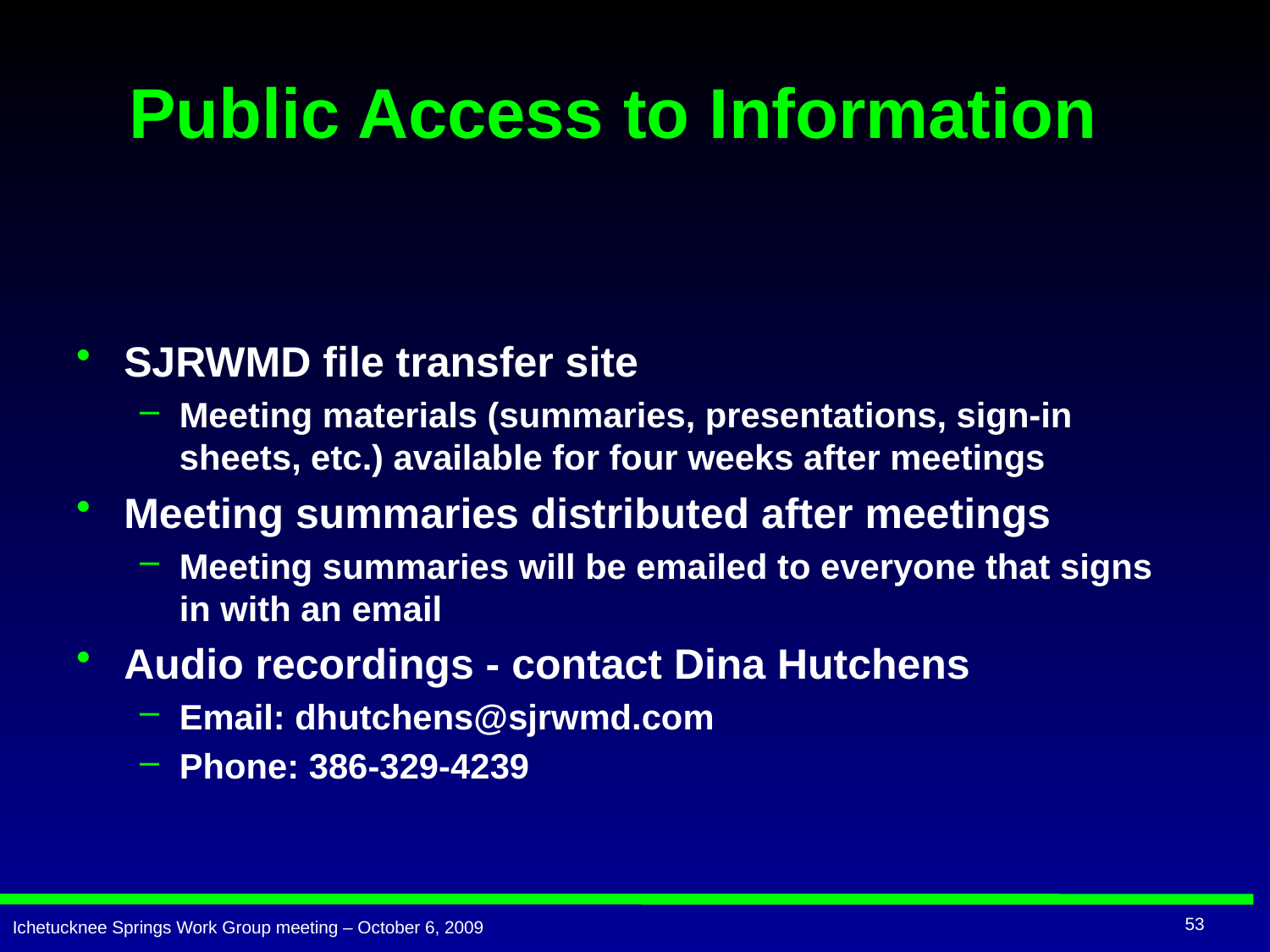

# Public Access to Information
SJRWMD file transfer site
Meeting materials (summaries, presentations, sign-in sheets, etc.) available for four weeks after meetings
Meeting summaries distributed after meetings
Meeting summaries will be emailed to everyone that signs in with an email
Audio recordings - contact Dina Hutchens
Email: dhutchens@sjrwmd.com
Phone: 386-329-4239
53
Ichetucknee Springs Work Group meeting – October 6, 2009